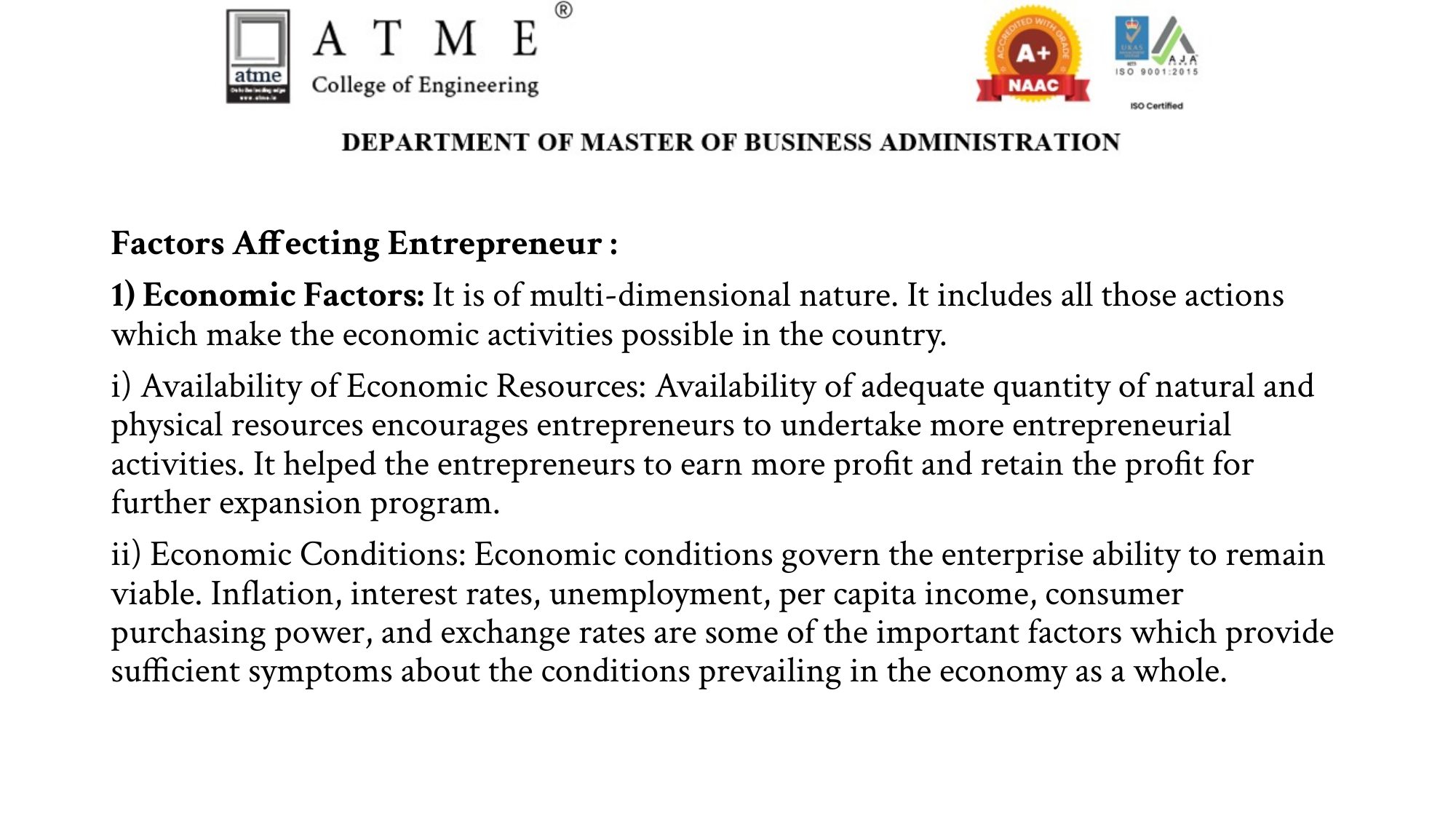

Factors Affecting Entrepreneur :
1) Economic Factors: It is of multi-dimensional nature. It includes all those actions which make the economic activities possible in the country.
i) Availability of Economic Resources: Availability of adequate quantity of natural and physical resources encourages entrepreneurs to undertake more entrepreneurial activities. It helped the entrepreneurs to earn more profit and retain the profit for further expansion program.
ii) Economic Conditions: Economic conditions govern the enterprise ability to remain viable. Inflation, interest rates, unemployment, per capita income, consumer purchasing power, and exchange rates are some of the important factors which provide sufficient symptoms about the conditions prevailing in the economy as a whole.